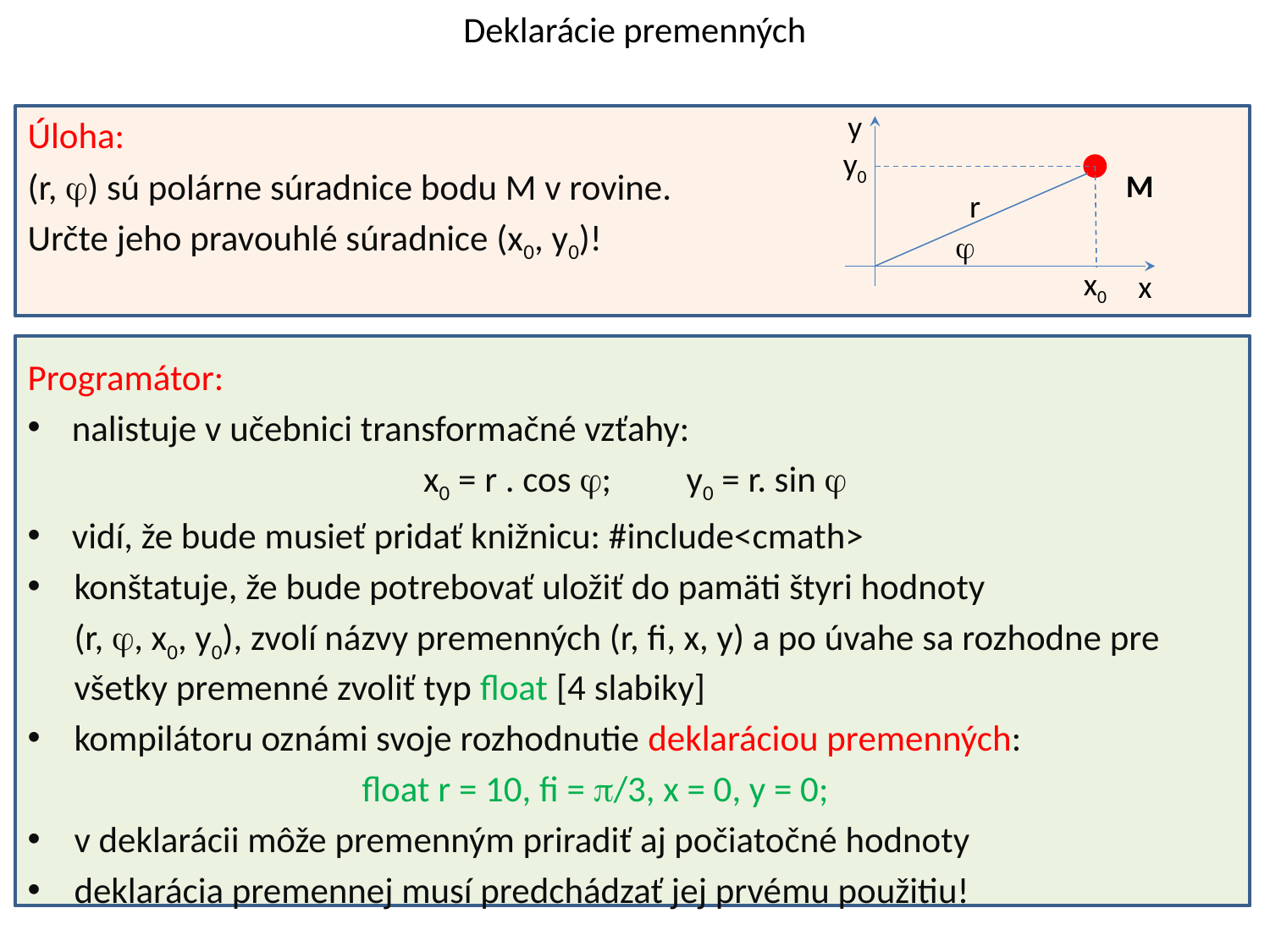

# Deklarácie premenných

Úloha:
(r, ϕ) sú polárne súradnice bodu M v rovine.
Určte jeho pravouhlé súradnice (x0, y0)!

Programátor:
nalistuje v učebnici transformačné vzťahy:
x0 = r . cos ϕ;	y0 = r. sin ϕ
vidí, že bude musieť pridať knižnicu: #include<cmath>
konštatuje, že bude potrebovať uložiť do pamäti štyri hodnoty
(r, ϕ, x0, y0), zvolí názvy premenných (r, fi, x, y) a po úvahe sa rozhodne pre všetky premenné zvoliť typ float [4 slabiky]
kompilátoru oznámi svoje rozhodnutie deklaráciou premenných:
float r = 10, fi = π/3, x = 0, y = 0;
v deklarácii môže premenným priradiť aj počiatočné hodnoty
deklarácia premennej musí predchádzať jej prvému použitiu!
y
y0

r
ϕ
x0
x
M